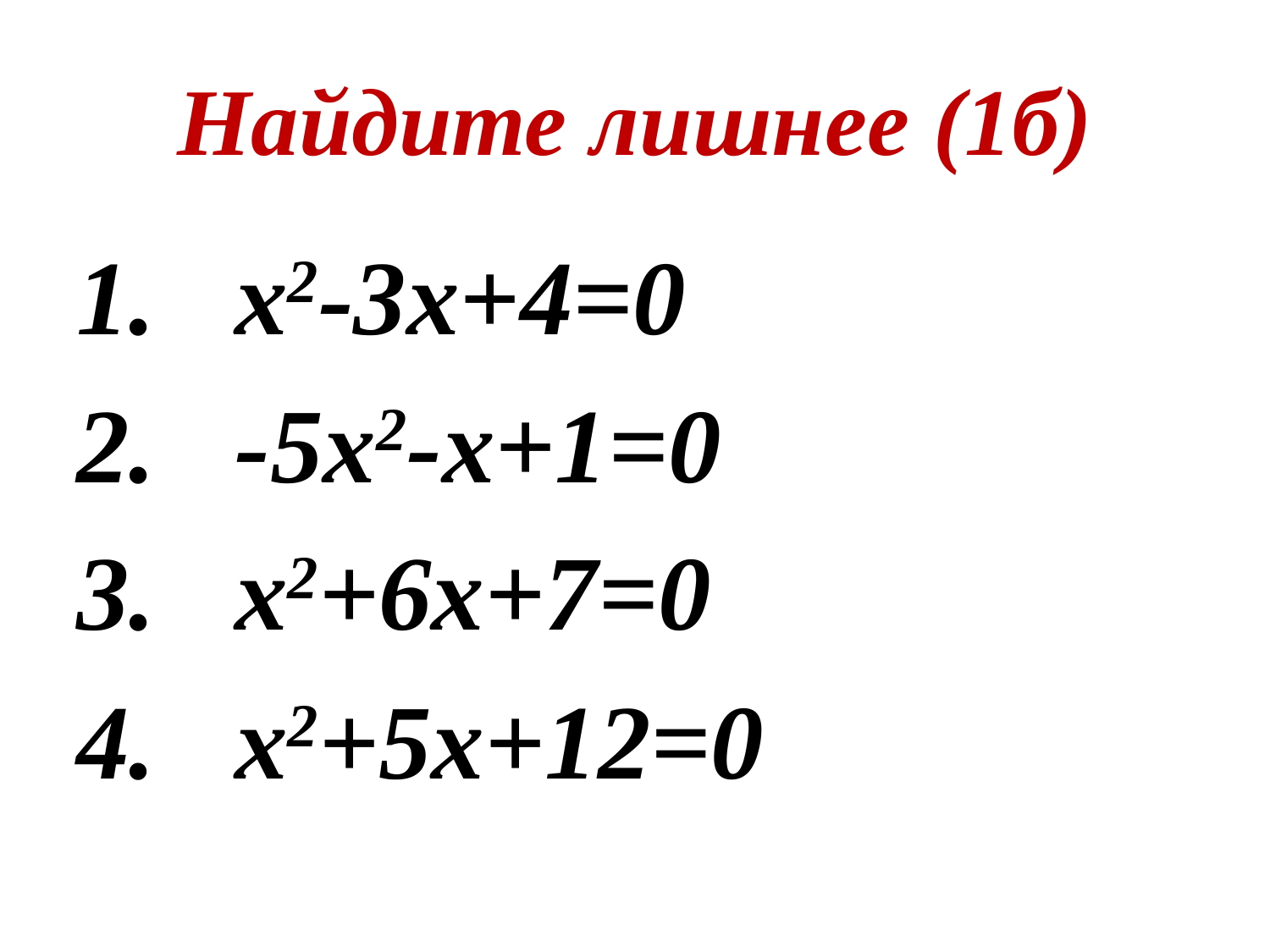

# Найдите лишнее (1б)
х2-3х+4=0
-5х2-х+1=0
х2+6х+7=0
х2+5х+12=0